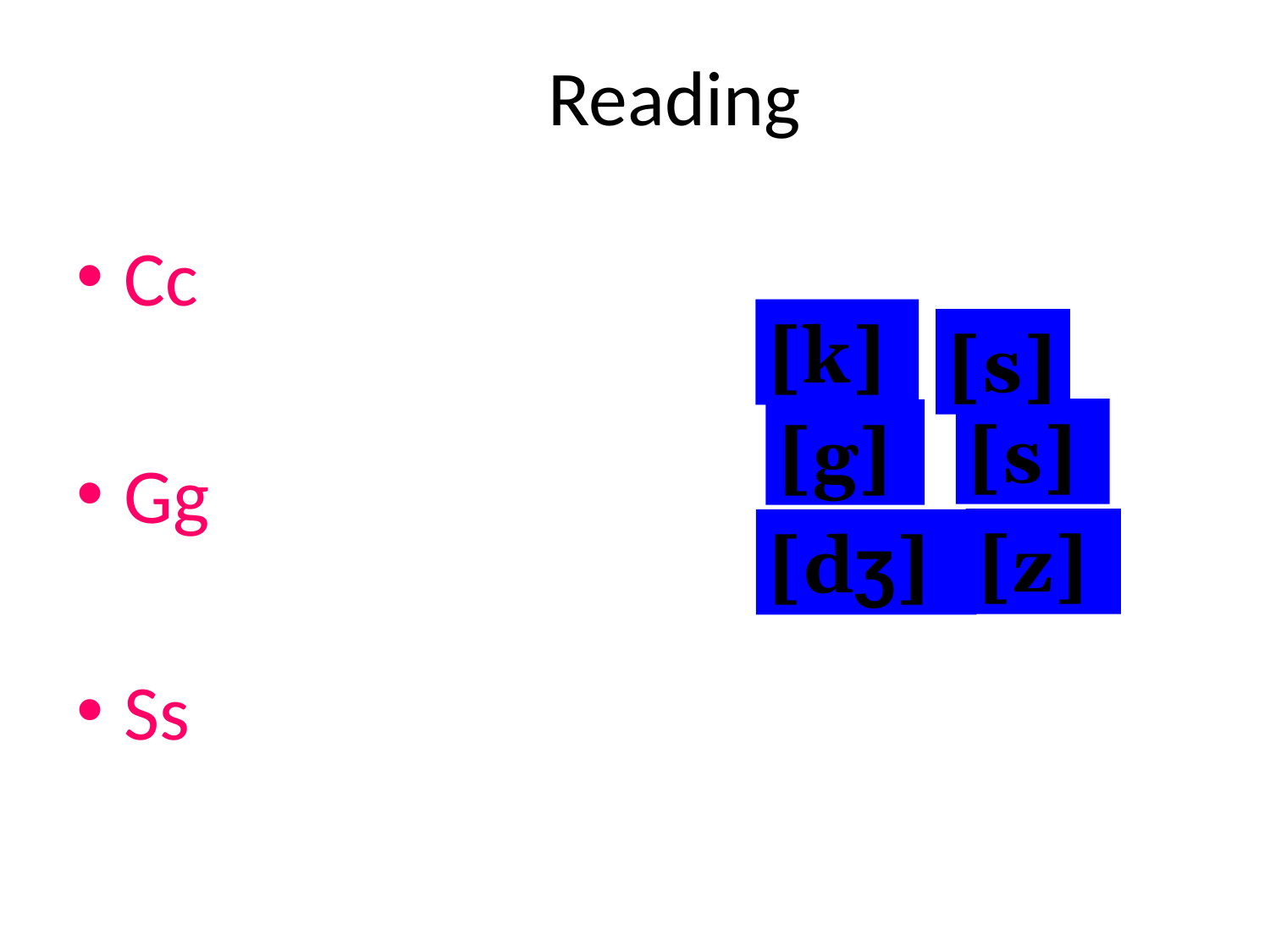

# Reading
Cc

Gg

Ss

[k]
[s]
[s]
[g]
[z]
[dʒ]